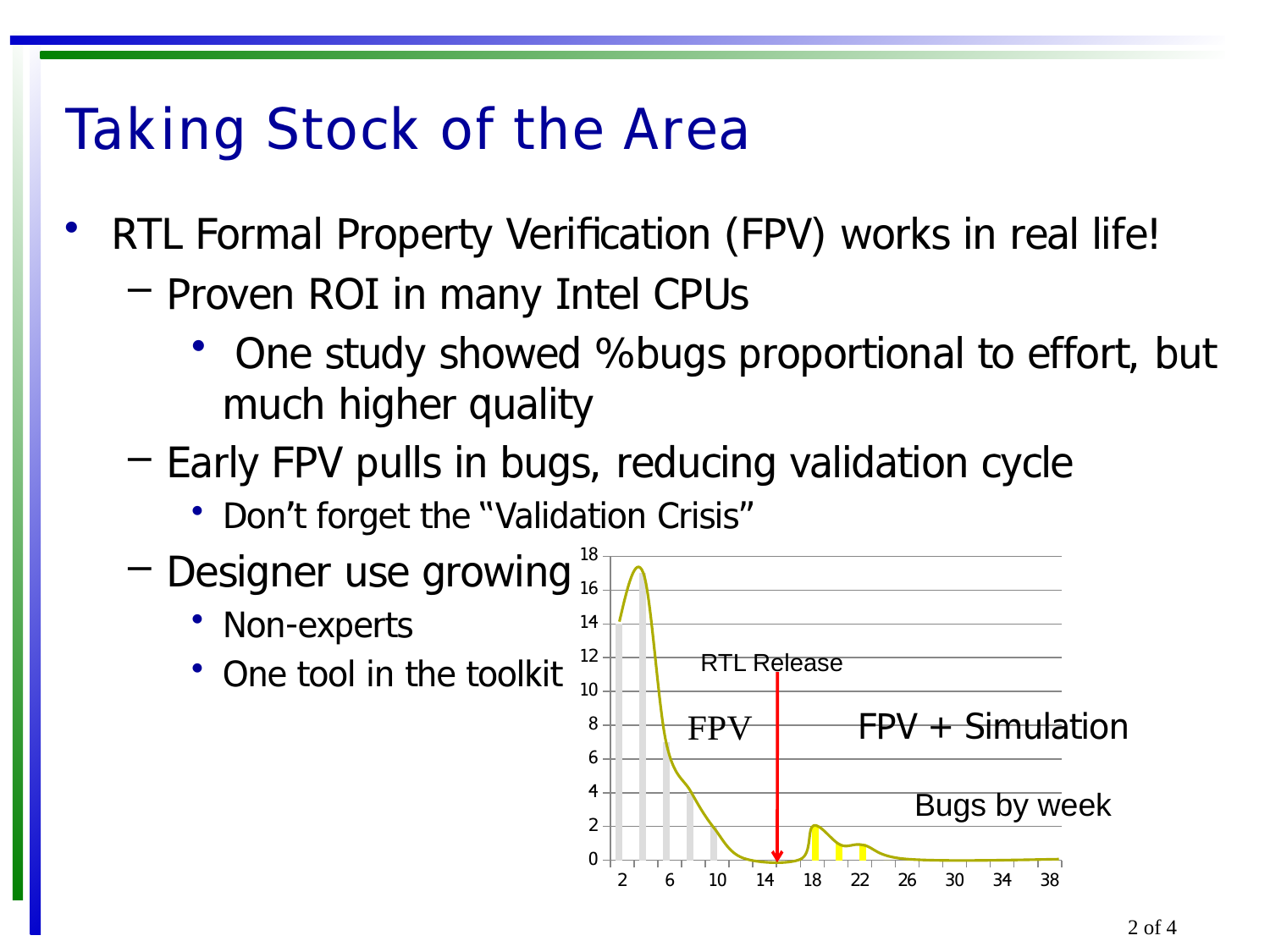

# Taking Stock of the Area
RTL Formal Property Verification (FPV) works in real life!
Proven ROI in many Intel CPUs
 One study showed %bugs proportional to effort, but much higher quality
Early FPV pulls in bugs, reducing validation cycle
Don’t forget the “Validation Crisis”
Designer use growing
Non-experts
One tool in the toolkit

### Chart

| Category | DCU FPV Bugs  | DCU uAV Bugs |
|---|---|---|
| 2 | 14.0 | None |
|  | 17.0 | None |
| 6 | 7.0 | None |
|  | 4.0 | None |
| 10 | 2.0 | None |
|  | None | None |
| 14 | None | None |
|  | None | None |
| 18 | None | 2.0 |
|  | None | 1.0 |
| 22 | None | 1.0 |
|  | None | 0.0 |
| 26 | None | 0.0 |
|  | None | 0.0 |
| 30 | None | 0.0 |
|  | None | 0.0 |
| 34 | None | 0.0 |
|  | None | 0.0 |
| 38 | None | 0.0 |
RTL Release
Bugs by week
2 of 4